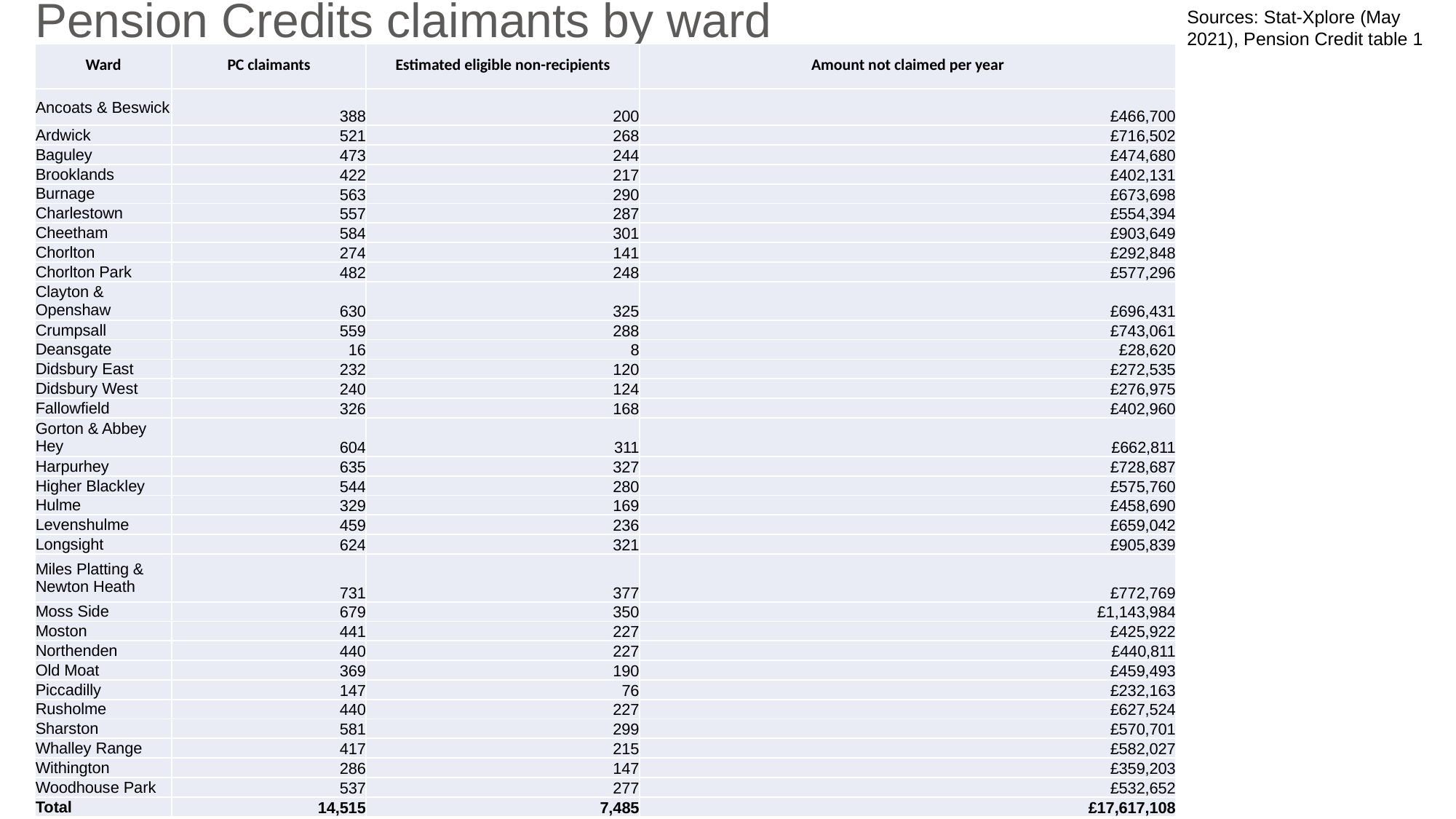

Sources: Stat-Xplore (May 2021), Pension Credit table 1
# Pension Credits claimants by ward
| Ward | PC claimants | Estimated eligible non-recipients | Amount not claimed per year |
| --- | --- | --- | --- |
| Ancoats & Beswick | 388 | 200 | £466,700 |
| Ardwick | 521 | 268 | £716,502 |
| Baguley | 473 | 244 | £474,680 |
| Brooklands | 422 | 217 | £402,131 |
| Burnage | 563 | 290 | £673,698 |
| Charlestown | 557 | 287 | £554,394 |
| Cheetham | 584 | 301 | £903,649 |
| Chorlton | 274 | 141 | £292,848 |
| Chorlton Park | 482 | 248 | £577,296 |
| Clayton & Openshaw | 630 | 325 | £696,431 |
| Crumpsall | 559 | 288 | £743,061 |
| Deansgate | 16 | 8 | £28,620 |
| Didsbury East | 232 | 120 | £272,535 |
| Didsbury West | 240 | 124 | £276,975 |
| Fallowfield | 326 | 168 | £402,960 |
| Gorton & Abbey Hey | 604 | 311 | £662,811 |
| Harpurhey | 635 | 327 | £728,687 |
| Higher Blackley | 544 | 280 | £575,760 |
| Hulme | 329 | 169 | £458,690 |
| Levenshulme | 459 | 236 | £659,042 |
| Longsight | 624 | 321 | £905,839 |
| Miles Platting & Newton Heath | 731 | 377 | £772,769 |
| Moss Side | 679 | 350 | £1,143,984 |
| Moston | 441 | 227 | £425,922 |
| Northenden | 440 | 227 | £440,811 |
| Old Moat | 369 | 190 | £459,493 |
| Piccadilly | 147 | 76 | £232,163 |
| Rusholme | 440 | 227 | £627,524 |
| Sharston | 581 | 299 | £570,701 |
| Whalley Range | 417 | 215 | £582,027 |
| Withington | 286 | 147 | £359,203 |
| Woodhouse Park | 537 | 277 | £532,652 |
| Total | 14,515 | 7,485 | £17,617,108 |